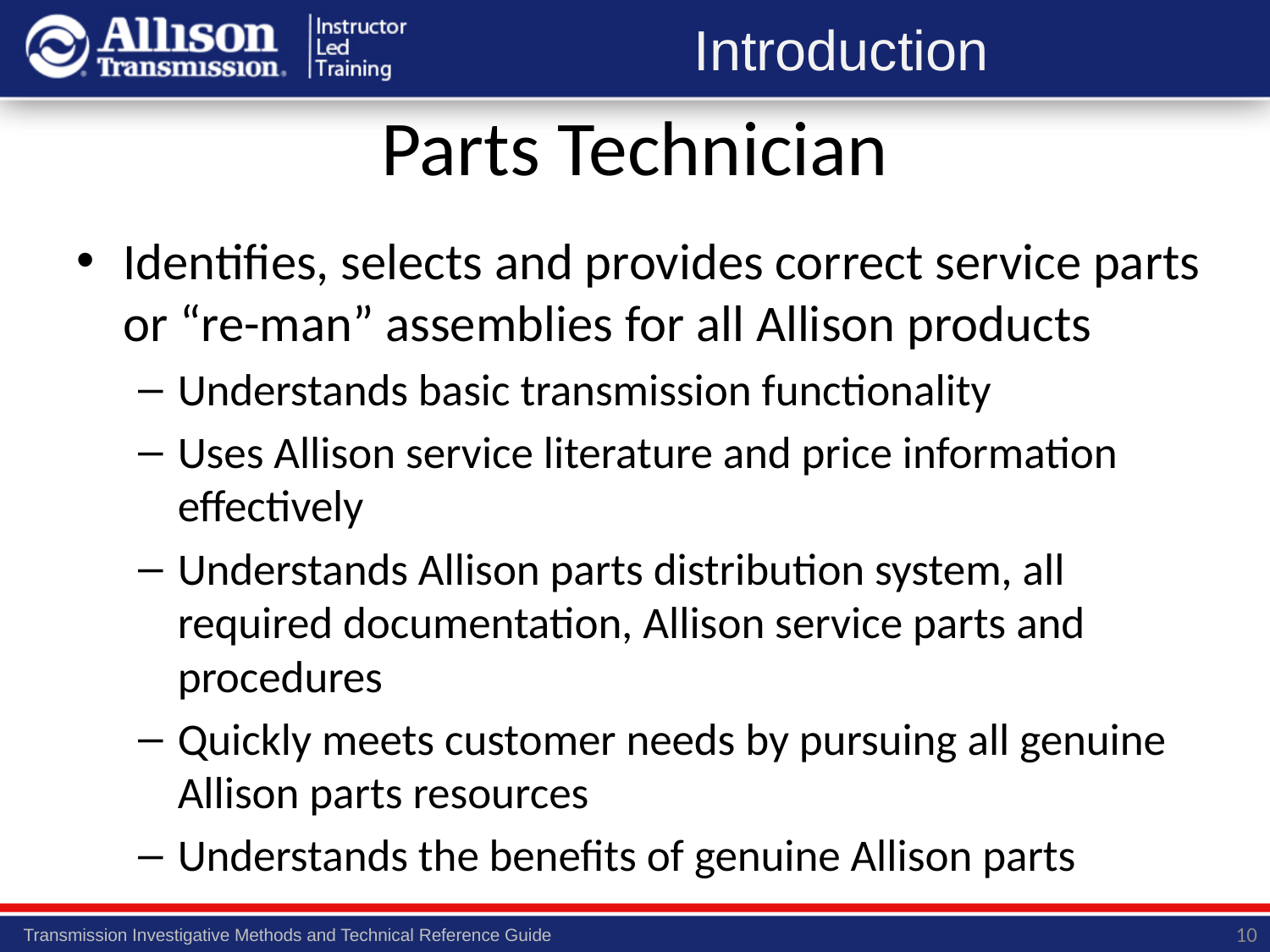

# Parts Technician
Identifies, selects and provides correct service parts or “re-man” assemblies for all Allison products
Understands basic transmission functionality
Uses Allison service literature and price information effectively
Understands Allison parts distribution system, all required documentation, Allison service parts and procedures
Quickly meets customer needs by pursuing all genuine Allison parts resources
Understands the benefits of genuine Allison parts
10